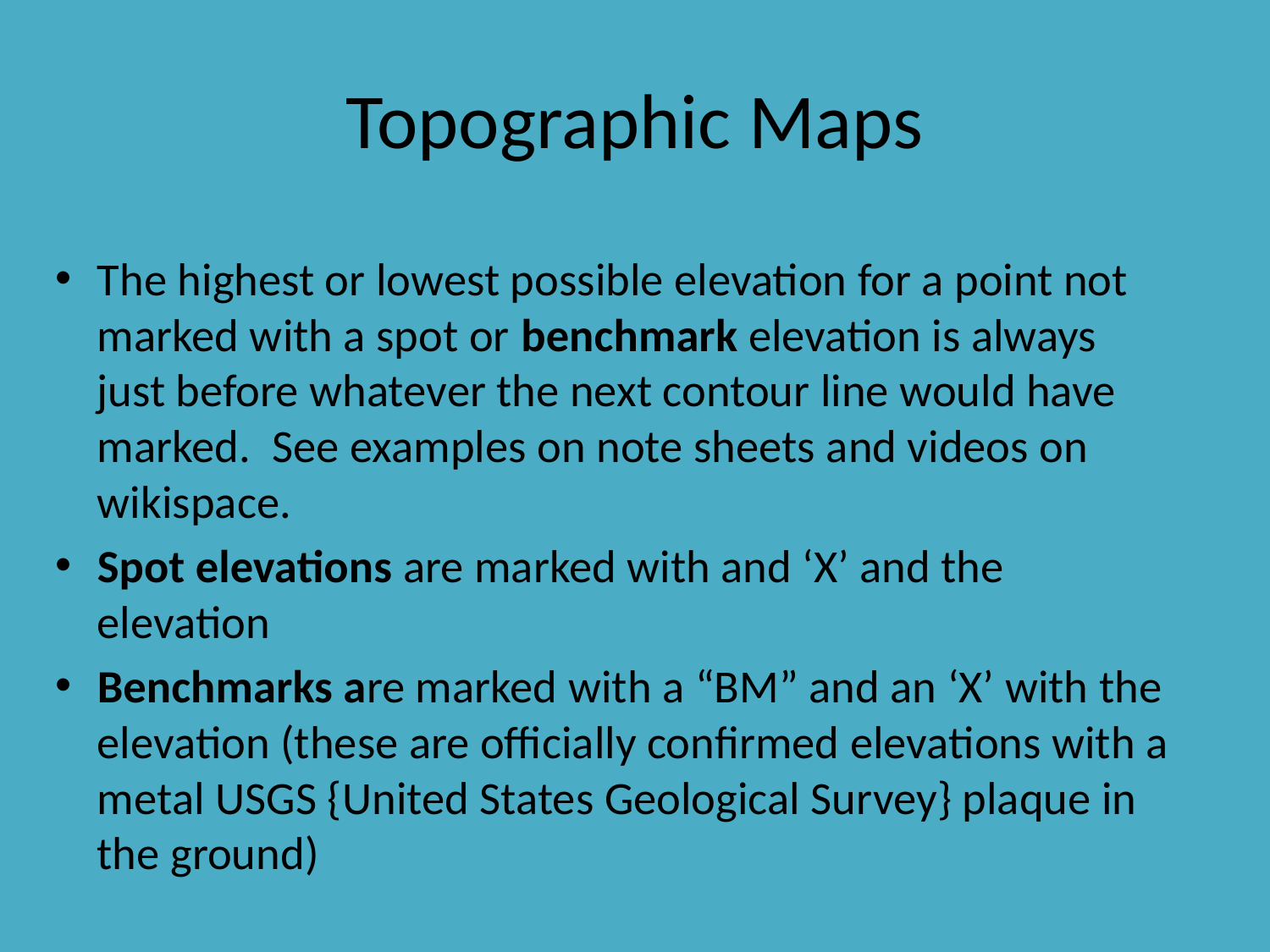

# Topographic Maps
The highest or lowest possible elevation for a point not marked with a spot or benchmark elevation is always just before whatever the next contour line would have marked.  See examples on note sheets and videos on wikispace.
Spot elevations are marked with and ‘X’ and the elevation
Benchmarks are marked with a “BM” and an ‘X’ with the elevation (these are officially confirmed elevations with a metal USGS {United States Geological Survey} plaque in the ground)